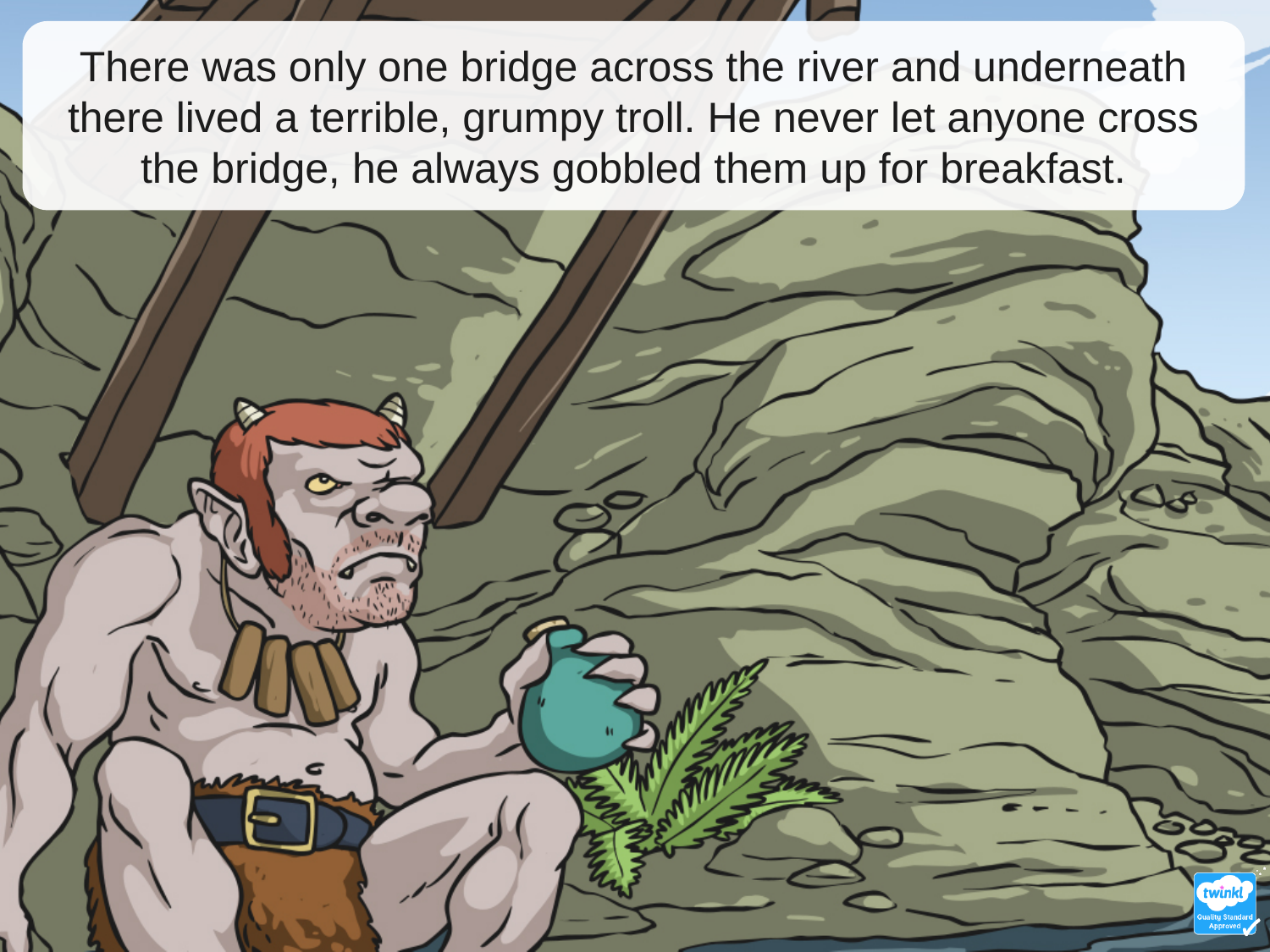

There was only one bridge across the river and underneath there lived a terrible, grumpy troll. He never let anyone cross the bridge, he always gobbled them up for breakfast.